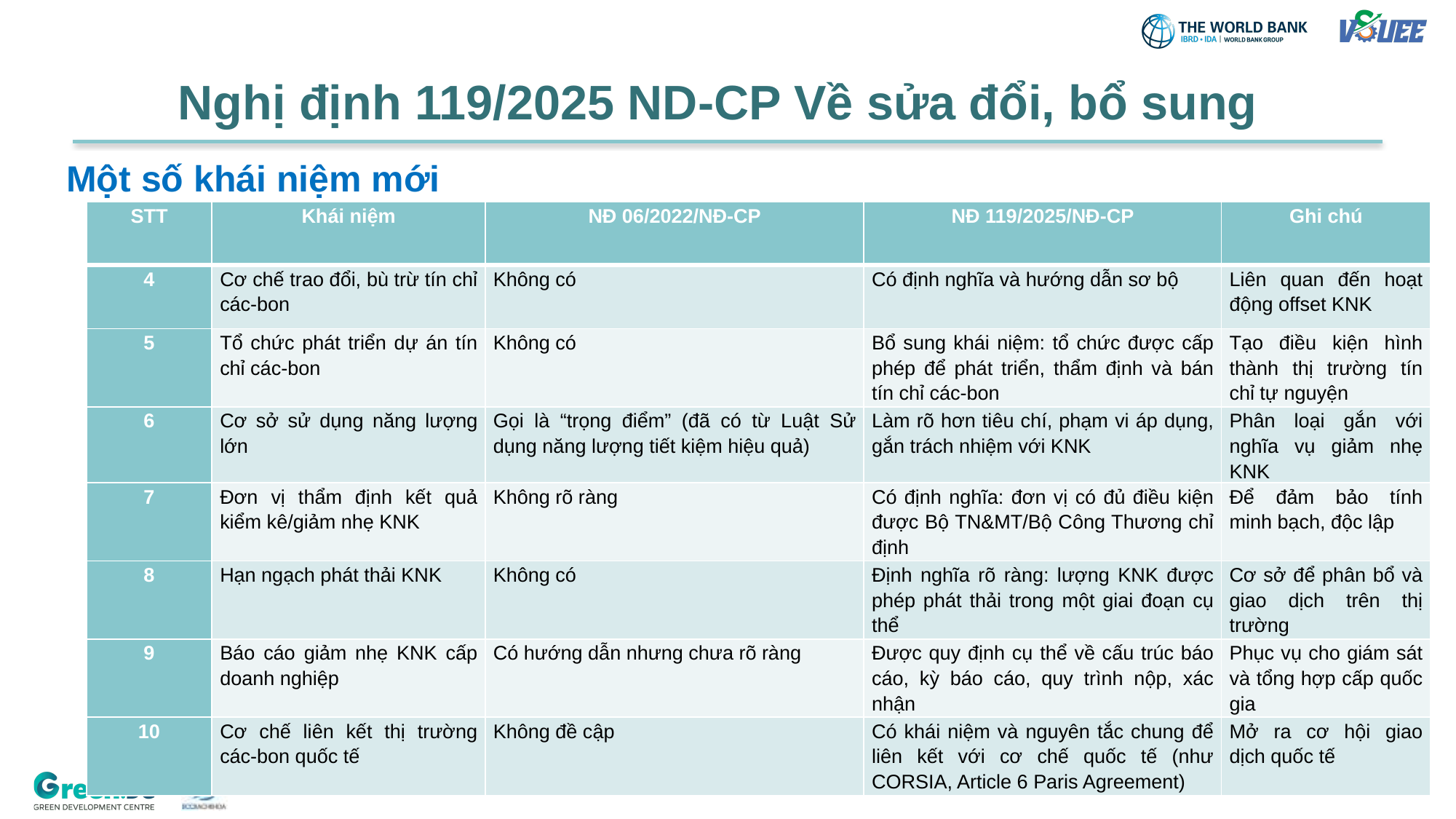

# Nghị định 119/2025 ND-CP Về sửa đổi, bổ sung
Một số khái niệm mới
| STT | Khái niệm | NĐ 06/2022/NĐ-CP | NĐ 119/2025/NĐ-CP | Ghi chú |
| --- | --- | --- | --- | --- |
| 4 | Cơ chế trao đổi, bù trừ tín chỉ các-bon | Không có | Có định nghĩa và hướng dẫn sơ bộ | Liên quan đến hoạt động offset KNK |
| 5 | Tổ chức phát triển dự án tín chỉ các-bon | Không có | Bổ sung khái niệm: tổ chức được cấp phép để phát triển, thẩm định và bán tín chỉ các-bon | Tạo điều kiện hình thành thị trường tín chỉ tự nguyện |
| 6 | Cơ sở sử dụng năng lượng lớn | Gọi là “trọng điểm” (đã có từ Luật Sử dụng năng lượng tiết kiệm hiệu quả) | Làm rõ hơn tiêu chí, phạm vi áp dụng, gắn trách nhiệm với KNK | Phân loại gắn với nghĩa vụ giảm nhẹ KNK |
| 7 | Đơn vị thẩm định kết quả kiểm kê/giảm nhẹ KNK | Không rõ ràng | Có định nghĩa: đơn vị có đủ điều kiện được Bộ TN&MT/Bộ Công Thương chỉ định | Để đảm bảo tính minh bạch, độc lập |
| 8 | Hạn ngạch phát thải KNK | Không có | Định nghĩa rõ ràng: lượng KNK được phép phát thải trong một giai đoạn cụ thể | Cơ sở để phân bổ và giao dịch trên thị trường |
| 9 | Báo cáo giảm nhẹ KNK cấp doanh nghiệp | Có hướng dẫn nhưng chưa rõ ràng | Được quy định cụ thể về cấu trúc báo cáo, kỳ báo cáo, quy trình nộp, xác nhận | Phục vụ cho giám sát và tổng hợp cấp quốc gia |
| 10 | Cơ chế liên kết thị trường các-bon quốc tế | Không đề cập | Có khái niệm và nguyên tắc chung để liên kết với cơ chế quốc tế (như CORSIA, Article 6 Paris Agreement) | Mở ra cơ hội giao dịch quốc tế |